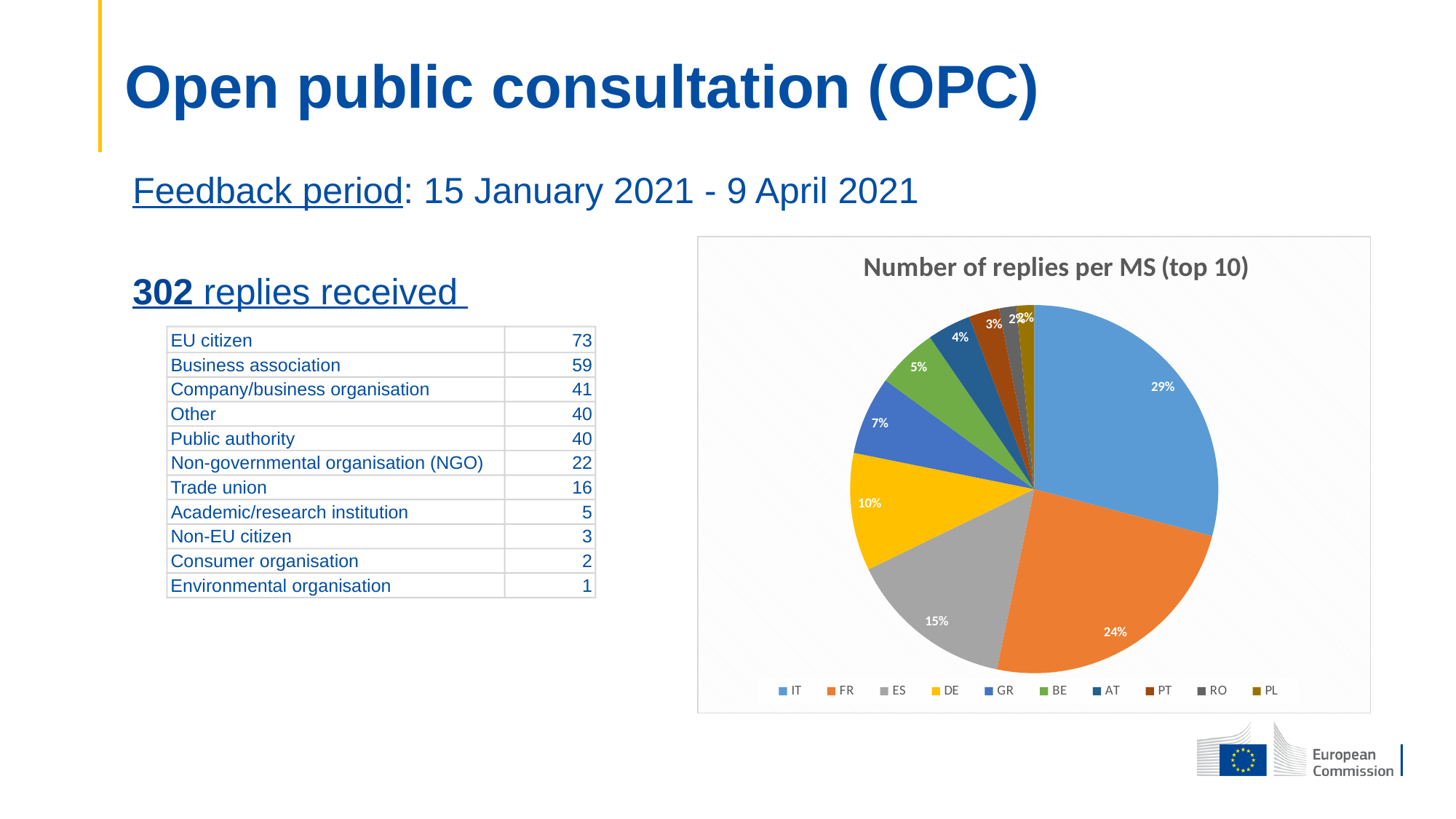

# Open public consultation (OPC)
Feedback period: 15 January 2021 - 9 April 2021

302 replies received

### Chart: Number of replies per MS (top 10)

| Category |  |
|---|---|
| IT | 76.0 |
| FR | 63.0 |
| ES | 38.0 |
| DE | 27.0 |
| GR | 18.0 |
| BE | 14.0 |
| AT | 10.0 |
| PT | 7.0 |
| RO | 4.0 |
| PL | 4.0 |

EU citizen
73

Business association
59

Company/business organisation
41

Other
40

Public authority
40

Non-governmental organisation (NGO)
22

Trade union
16

Academic/research institution
5

Non-EU citizen
3

Consumer organisation
2

Environmental organisation
1